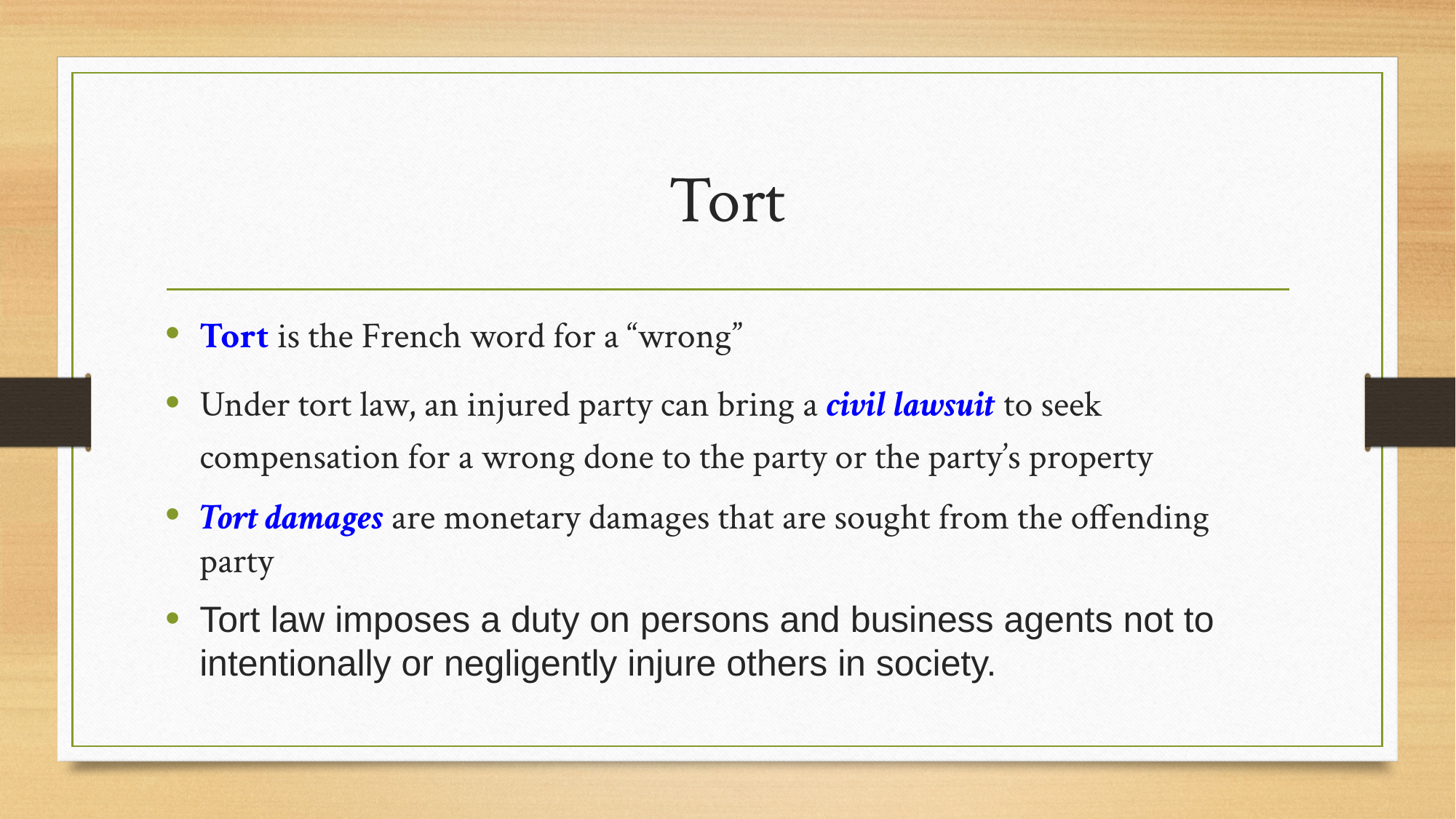

# Tort
Tort is the French word for a “wrong”
Under tort law, an injured party can bring a civil lawsuit to seek compensation for a wrong done to the party or the party’s property
Tort damages are monetary damages that are sought from the offending party
Tort law imposes a duty on persons and business agents not to intentionally or negligently injure others in society.